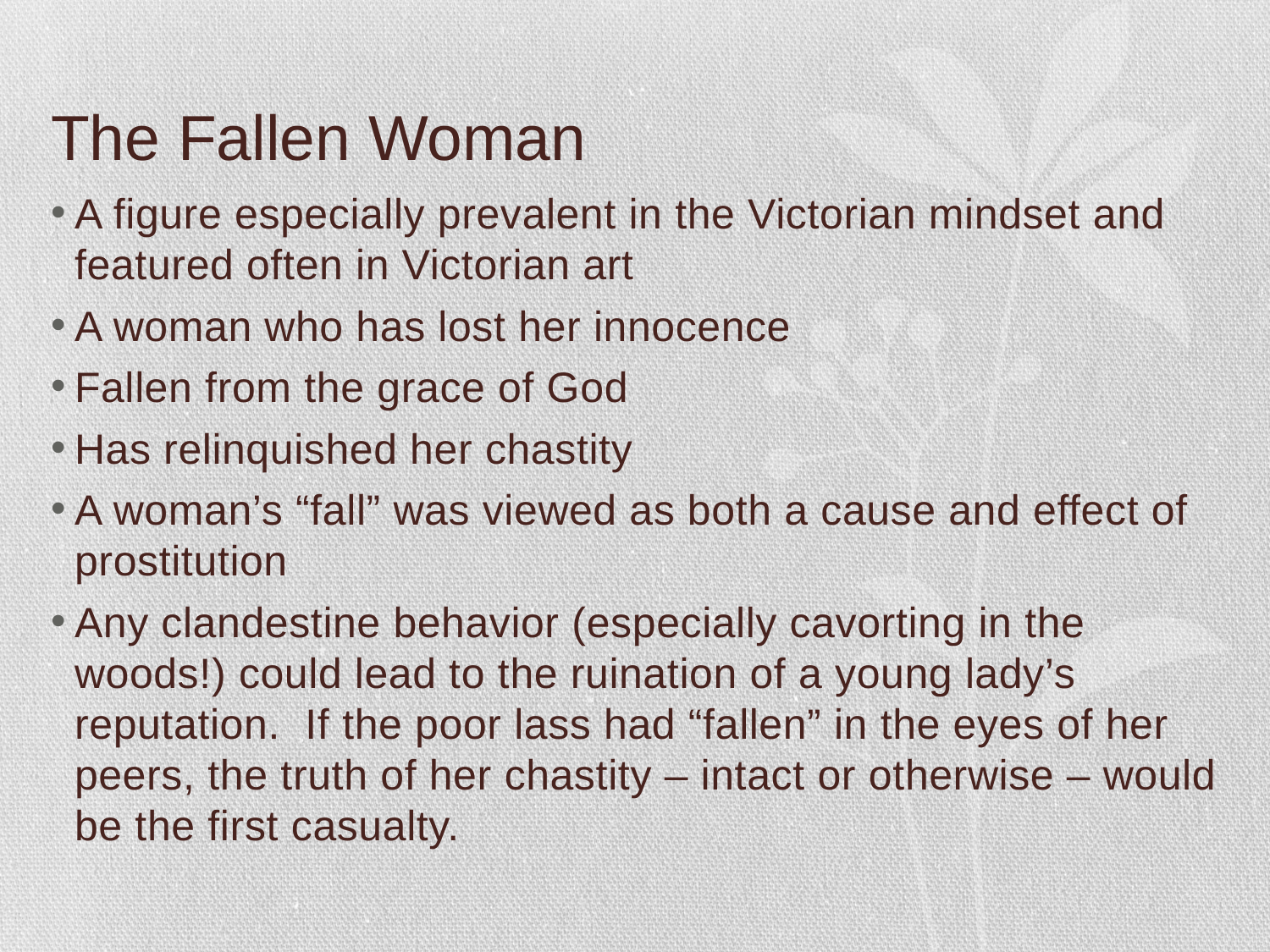

# The Fallen Woman
A figure especially prevalent in the Victorian mindset and featured often in Victorian art
A woman who has lost her innocence
Fallen from the grace of God
Has relinquished her chastity
A woman’s “fall” was viewed as both a cause and effect of prostitution
Any clandestine behavior (especially cavorting in the woods!) could lead to the ruination of a young lady’s reputation.  If the poor lass had “fallen” in the eyes of her peers, the truth of her chastity – intact or otherwise – would be the first casualty.